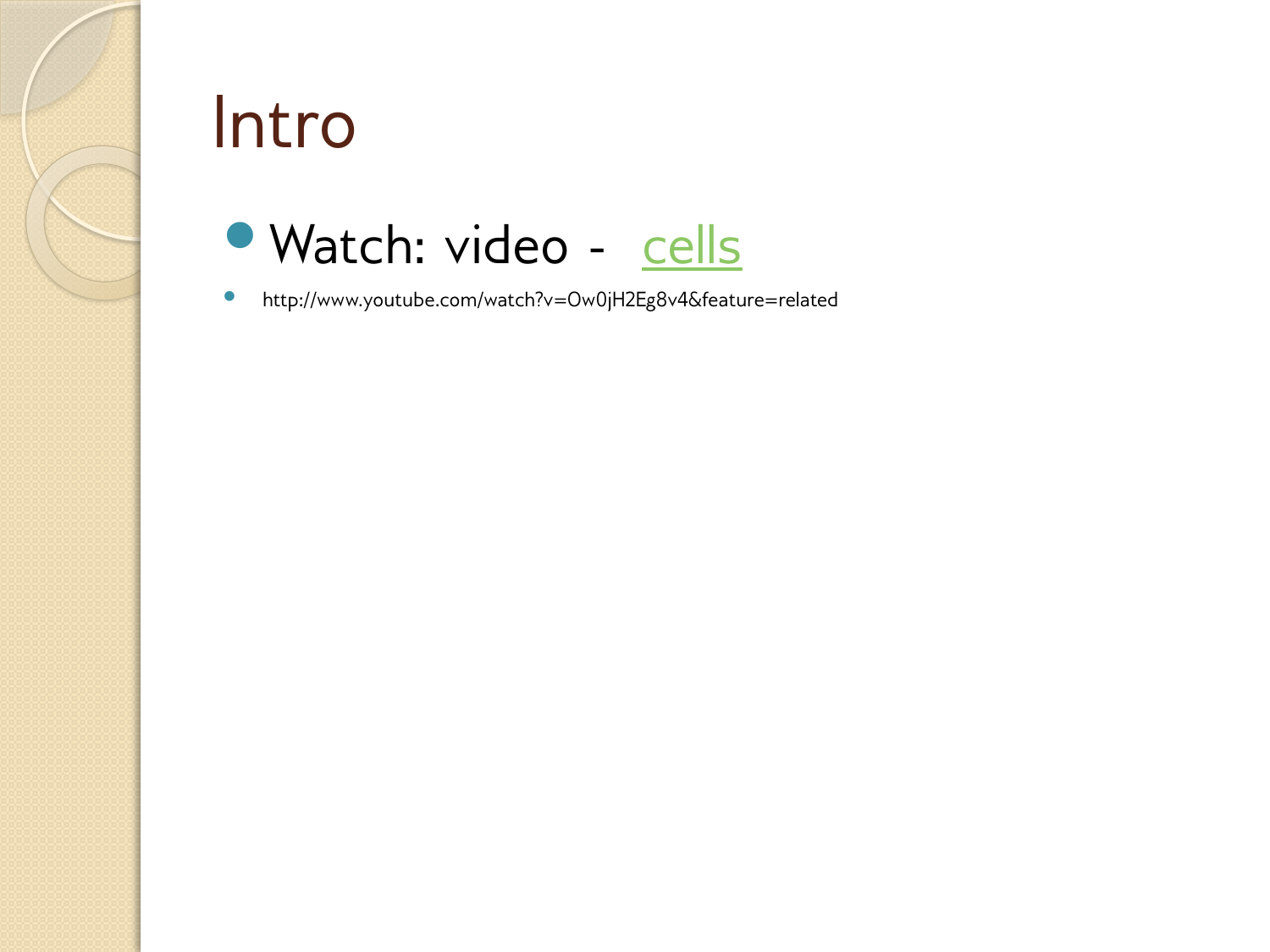

# Intro
Watch: video -  cells
http://www.youtube.com/watch?v=Ow0jH2Eg8v4&feature=related